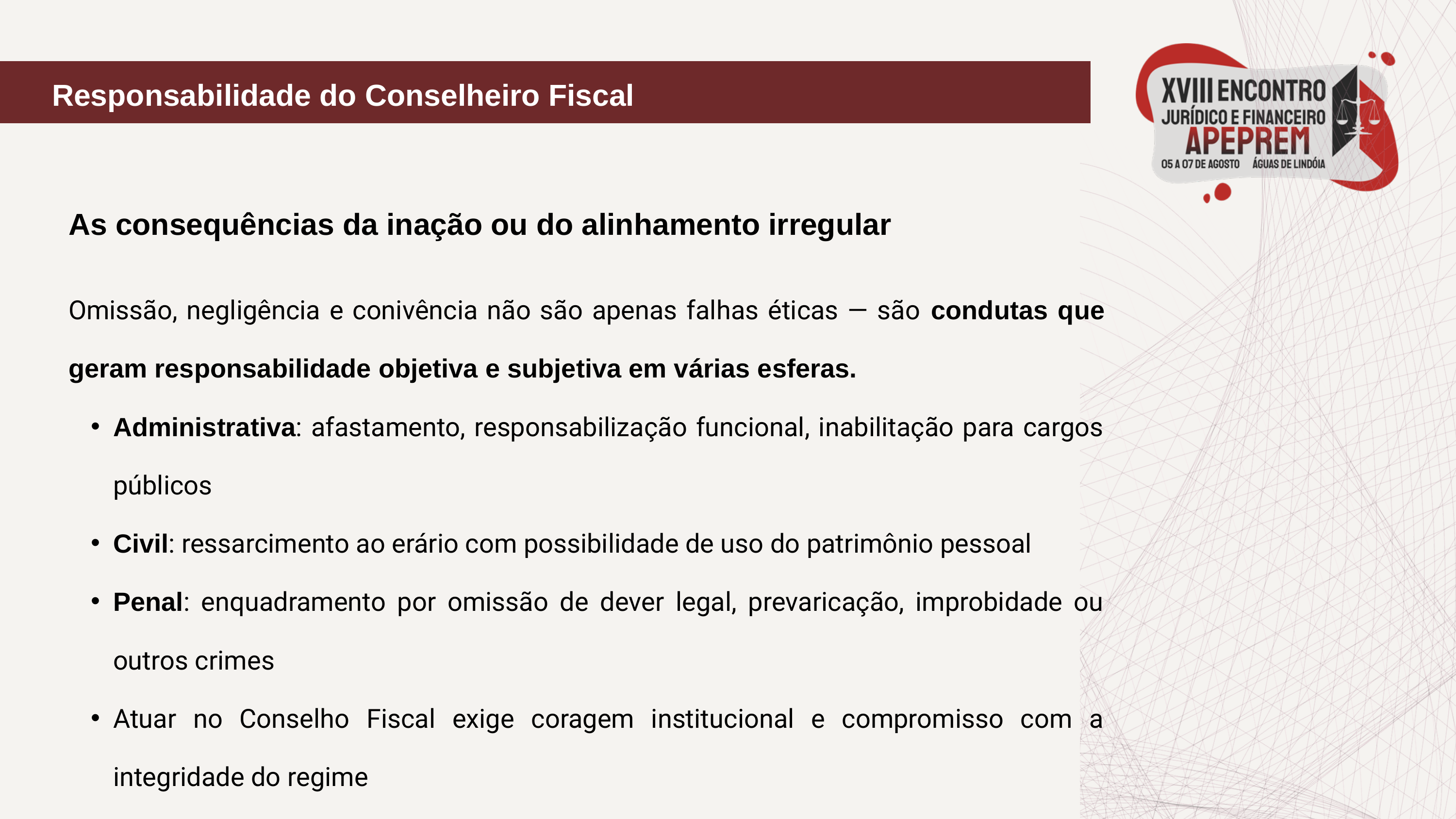

Responsabilidade do Conselheiro Fiscal
As consequências da inação ou do alinhamento irregular
Omissão, negligência e conivência não são apenas falhas éticas — são condutas que geram responsabilidade objetiva e subjetiva em várias esferas.
Administrativa: afastamento, responsabilização funcional, inabilitação para cargos públicos
Civil: ressarcimento ao erário com possibilidade de uso do patrimônio pessoal
Penal: enquadramento por omissão de dever legal, prevaricação, improbidade ou outros crimes
Atuar no Conselho Fiscal exige coragem institucional e compromisso com a integridade do regime